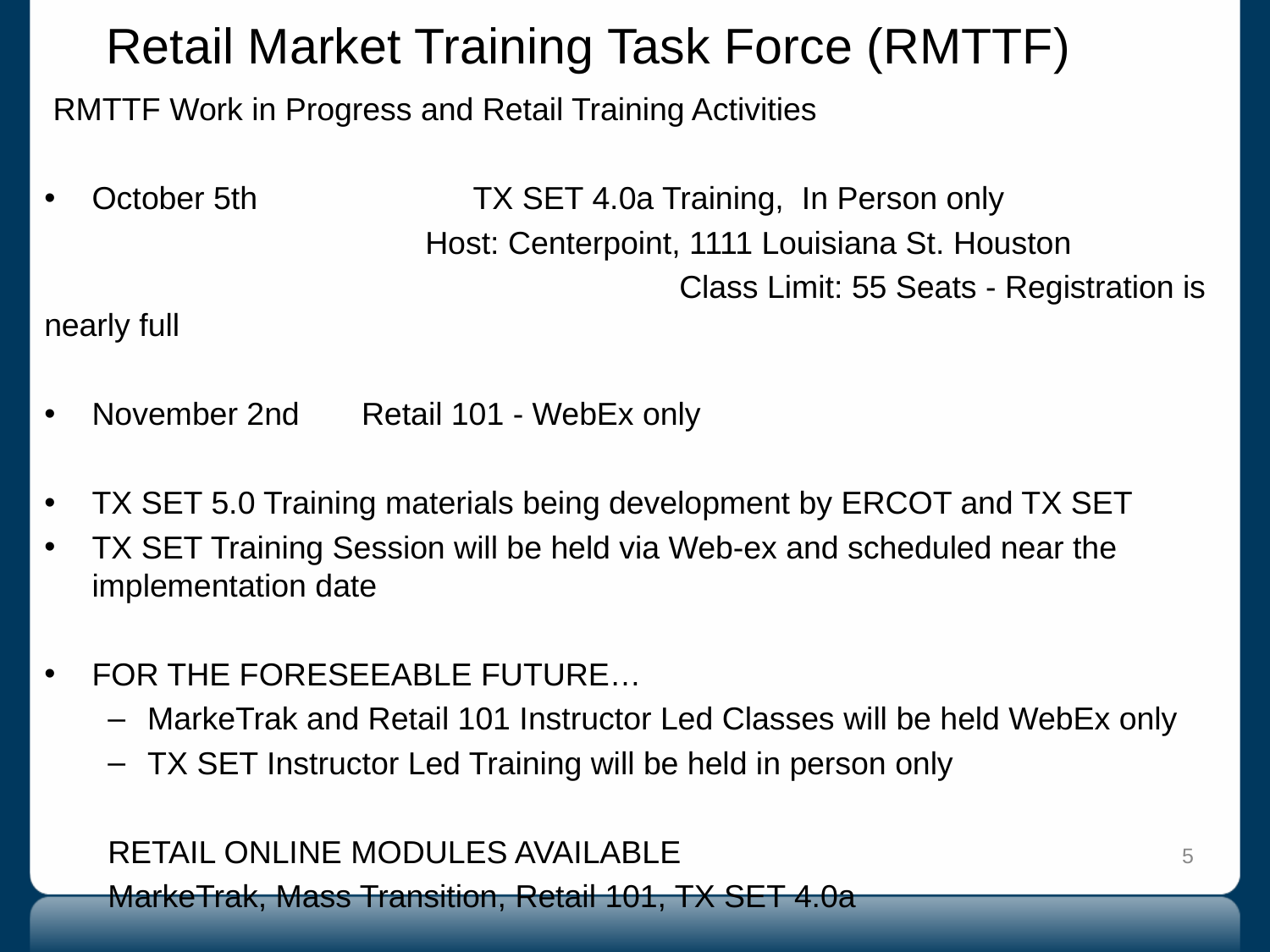

# Retail Market Training Task Force (RMTTF)
 RMTTF Work in Progress and Retail Training Activities

October 5th  		TX SET 4.0a Training,  In Person only
                                 	Host: Centerpoint, 1111 Louisiana St. Houston
					Class Limit: 55 Seats - Registration is nearly full

November 2nd       Retail 101 - WebEx only

TX SET 5.0 Training materials being development by ERCOT and TX SET
TX SET Training Session will be held via Web-ex and scheduled near the implementation date

FOR THE FORESEEABLE FUTURE…
MarkeTrak and Retail 101 Instructor Led Classes will be held WebEx only
TX SET Instructor Led Training will be held in person only

RETAIL ONLINE MODULES AVAILABLE
MarkeTrak, Mass Transition, Retail 101, TX SET 4.0a
5